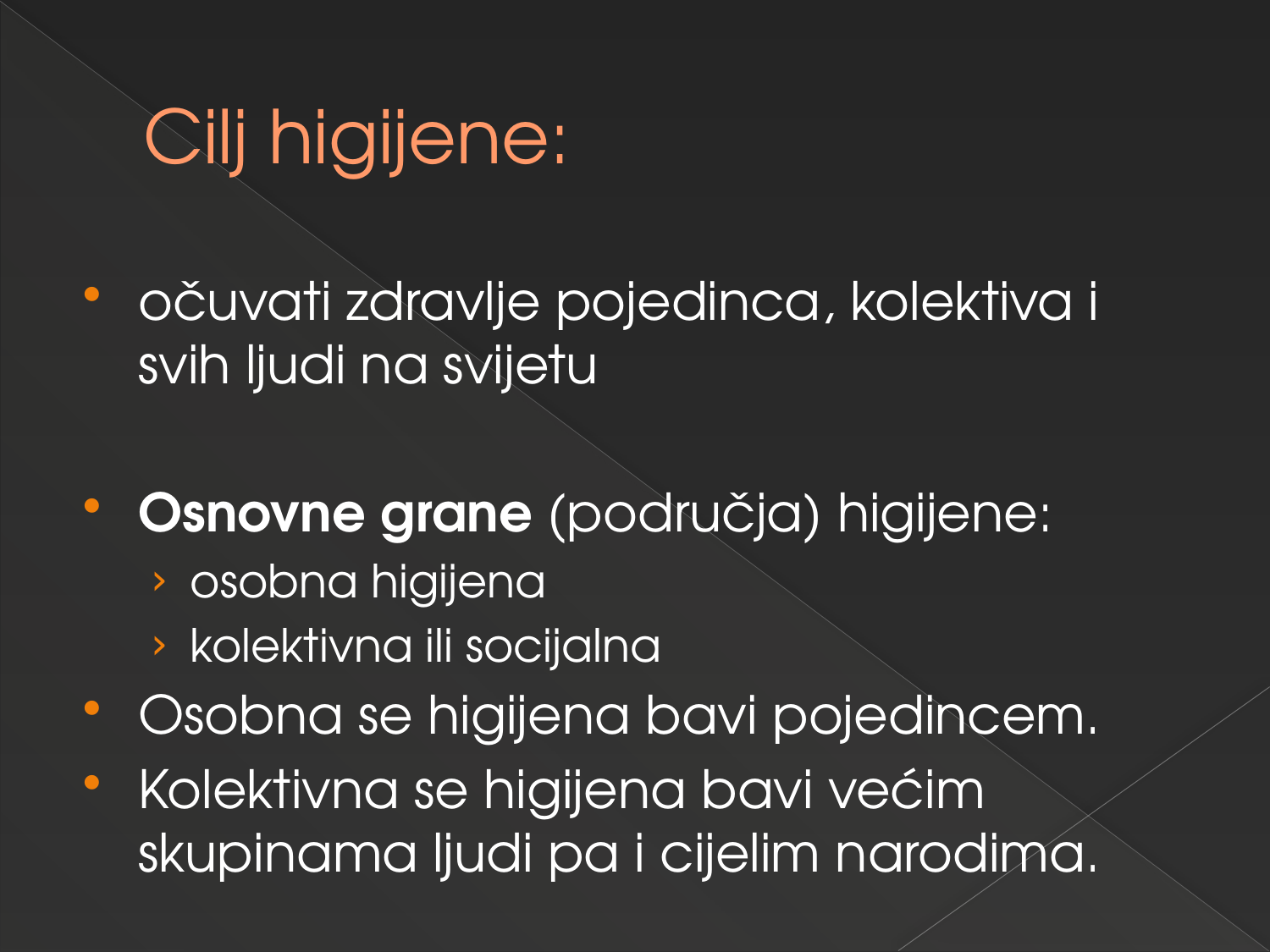

# Cilj higijene:
očuvati zdravlje pojedinca, kolektiva i svih ljudi na svijetu

Osnovne grane (područja) higijene:
osobna higijena
kolektivna ili socijalna
Osobna se higijena bavi pojedincem.
Kolektivna se higijena bavi većim skupinama ljudi pa i cijelim narodima.